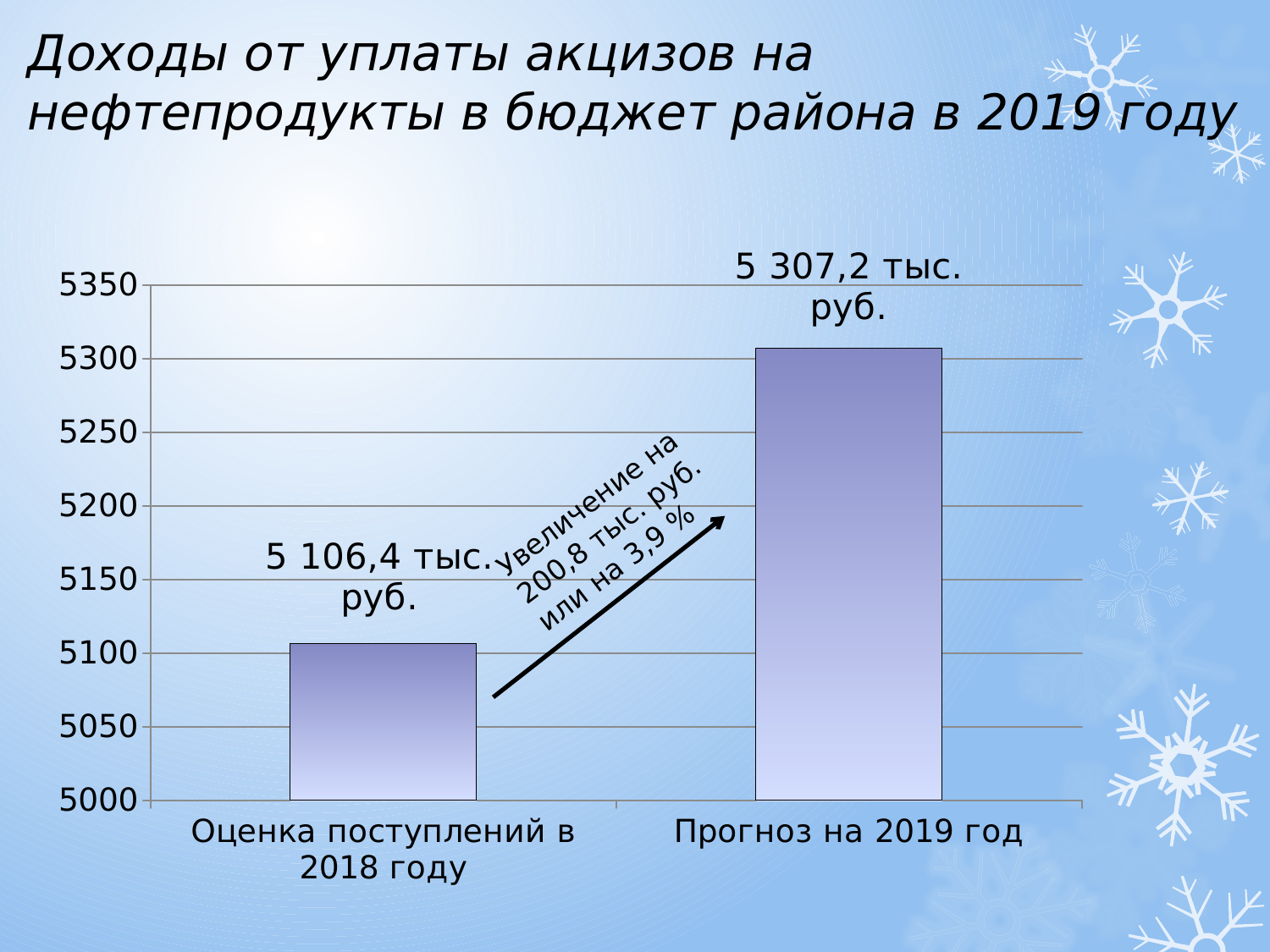

# Доходы от уплаты акцизов на нефтепродукты в бюджет района в 2019 году

### Chart

| Category | Столбец1 |
|---|---|
| Оценка поступлений в 2018 году | 5106.400000000001 |
| Прогноз на 2019 год | 5307.2 |
Увеличение на 200,8 тыс. руб. или на 3,9 %